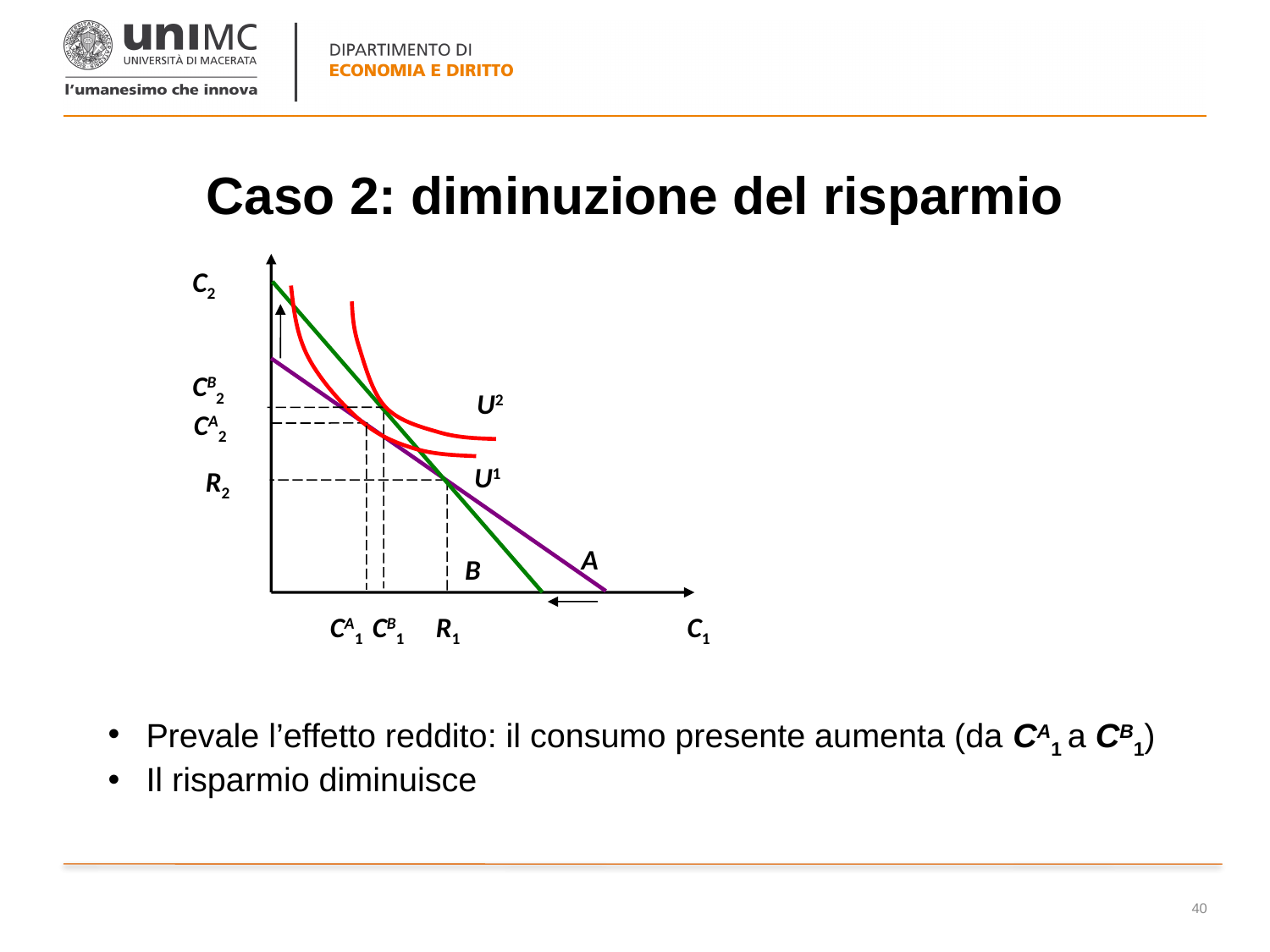

# Caso 2: diminuzione del risparmio

C2

CB2
U2
CA2

U1
R2

A
B

CA1
CB1
R1
C1
Prevale l’effetto reddito: il consumo presente aumenta (da CA1 a CB1)
Il risparmio diminuisce
40